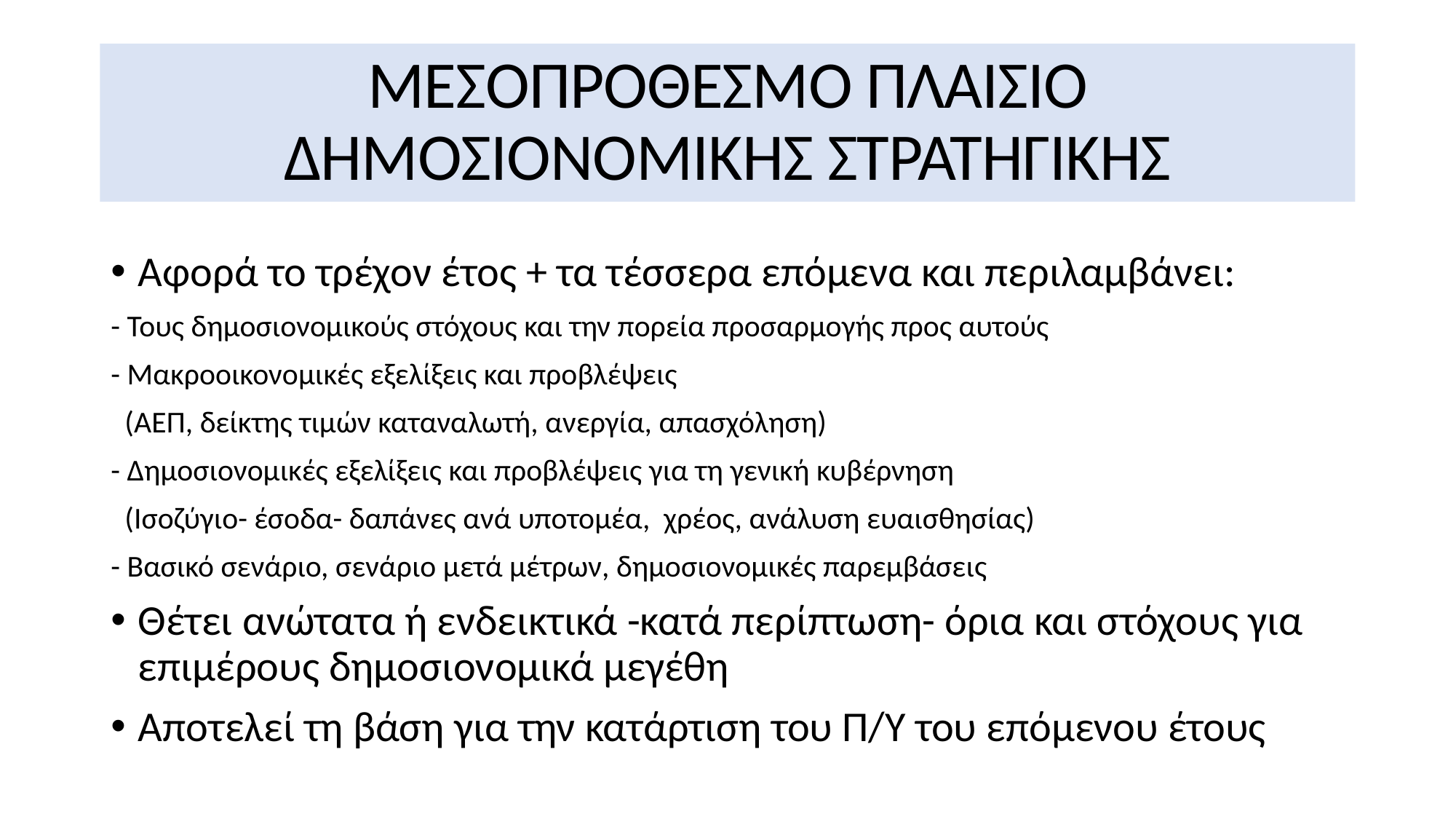

ΜΕΣΟΠΡΟΘΕΣΜΟ ΠΛΑΙΣΙΟ ΔΗΜΟΣΙΟΝΟΜΙΚΗΣ ΣΤΡΑΤΗΓΙΚΗΣ
Αφορά το τρέχον έτος + τα τέσσερα επόμενα και περιλαμβάνει:
- Τους δημοσιονομικούς στόχους και την πορεία προσαρμογής προς αυτούς
- Μακροοικονομικές εξελίξεις και προβλέψεις
  (ΑΕΠ, δείκτης τιμών καταναλωτή, ανεργία, απασχόληση)
- Δημοσιονομικές εξελίξεις και προβλέψεις για τη γενική κυβέρνηση
  (Ισοζύγιο- έσοδα- δαπάνες ανά υποτομέα,  χρέος, ανάλυση ευαισθησίας)
- Βασικό σενάριο, σενάριο μετά μέτρων, δημοσιονομικές παρεμβάσεις
Θέτει ανώτατα ή ενδεικτικά -κατά περίπτωση- όρια και στόχους για επιμέρους δημοσιονομικά μεγέθη
Αποτελεί τη βάση για την κατάρτιση του Π/Υ του επόμενου έτους